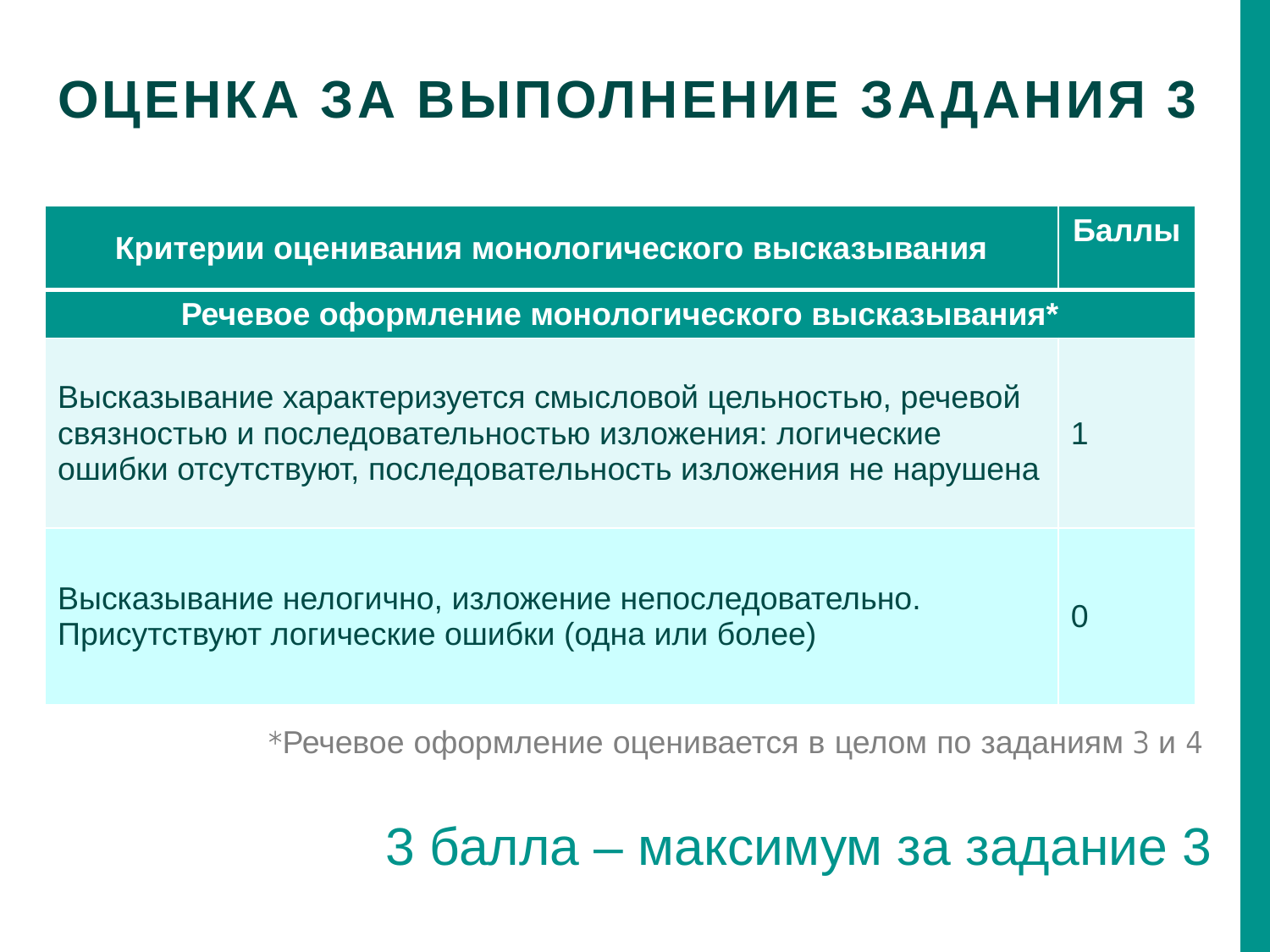

# Оценка за выполнение ЗАДАНИЯ 3
| Критерии оценивания монологического высказывания | Баллы |
| --- | --- |
| Речевое оформление монологического высказывания\* |  |
| Высказывание характеризуется смысловой цельностью, речевой связностью и последовательностью изложения: логические ошибки отсутствуют, последовательность изложения не нарушена | 1 |
| Высказывание нелогично, изложение непоследовательно. Присутствуют логические ошибки (одна или более) | 0 |
*Речевое оформление оценивается в целом по заданиям 3 и 4
3 балла – максимум за задание 3